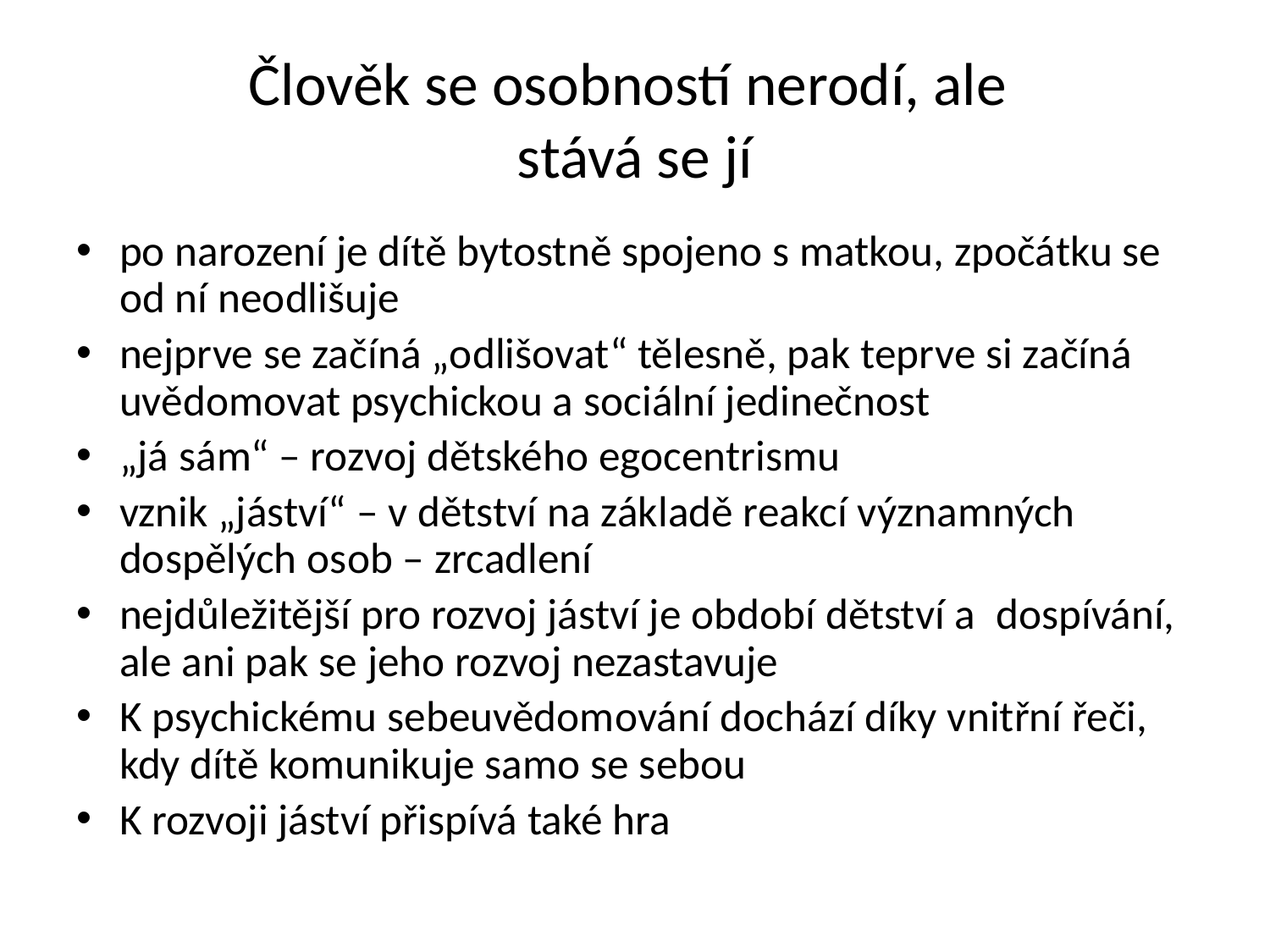

# Člověk se osobností nerodí, ale stává se jí
po narození je dítě bytostně spojeno s matkou, zpočátku se od ní neodlišuje
nejprve se začíná „odlišovat“ tělesně, pak teprve si začíná uvědomovat psychickou a sociální jedinečnost
„já sám“ – rozvoj dětského egocentrismu
vznik „jáství“ – v dětství na základě reakcí významných dospělých osob – zrcadlení
nejdůležitější pro rozvoj jáství je období dětství a  dospívání, ale ani pak se jeho rozvoj nezastavuje
K psychickému sebeuvědomování dochází díky vnitřní řeči, kdy dítě komunikuje samo se sebou
K rozvoji jáství přispívá také hra